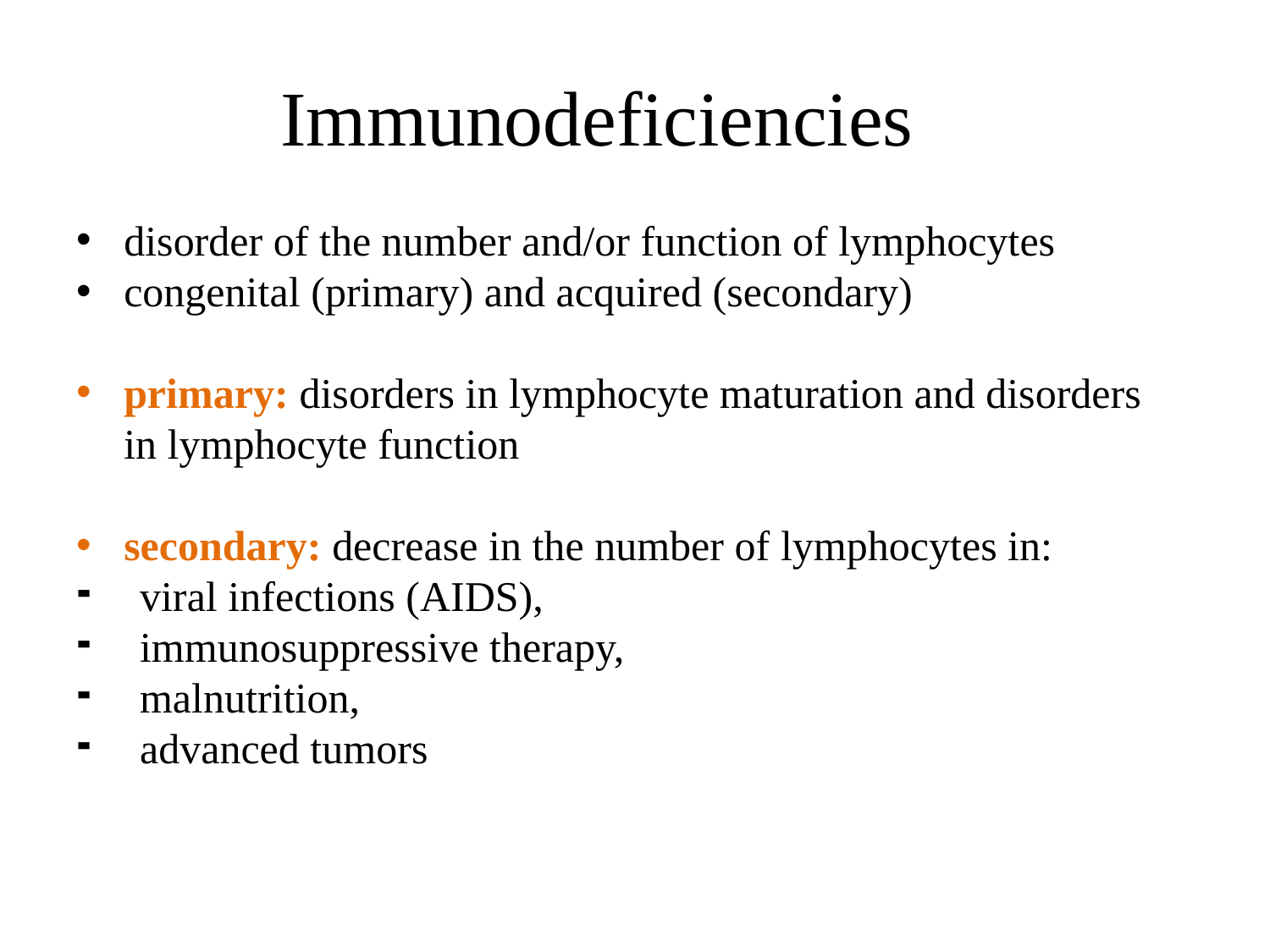

# Immunodeficiencies
disorder of the number and/or function of lymphocytes
congenital (primary) and acquired (secondary)

primary: disorders in lymphocyte maturation and disorders in lymphocyte function

secondary: decrease in the number of lymphocytes in:
viral infections (AIDS),
immunosuppressive therapy,
malnutrition,
advanced tumors